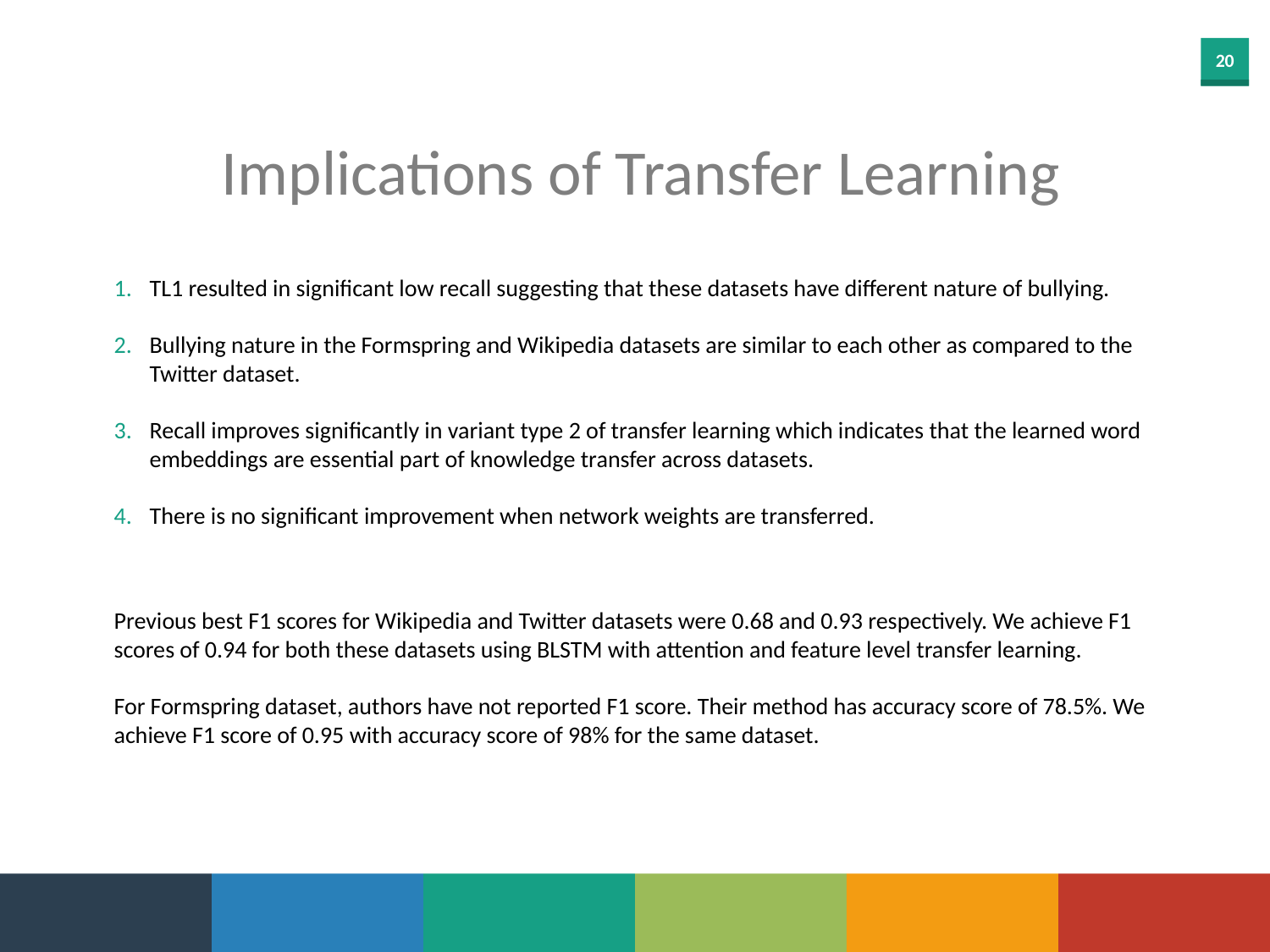

Implications of Transfer Learning
TL1 resulted in significant low recall suggesting that these datasets have different nature of bullying.

Bullying nature in the Formspring and Wikipedia datasets are similar to each other as compared to the Twitter dataset.

Recall improves significantly in variant type 2 of transfer learning which indicates that the learned word embeddings are essential part of knowledge transfer across datasets.

There is no significant improvement when network weights are transferred.

Previous best F1 scores for Wikipedia and Twitter datasets were 0.68 and 0.93 respectively. We achieve F1 scores of 0.94 for both these datasets using BLSTM with attention and feature level transfer learning.

For Formspring dataset, authors have not reported F1 score. Their method has accuracy score of 78.5%. We achieve F1 score of 0.95 with accuracy score of 98% for the same dataset.